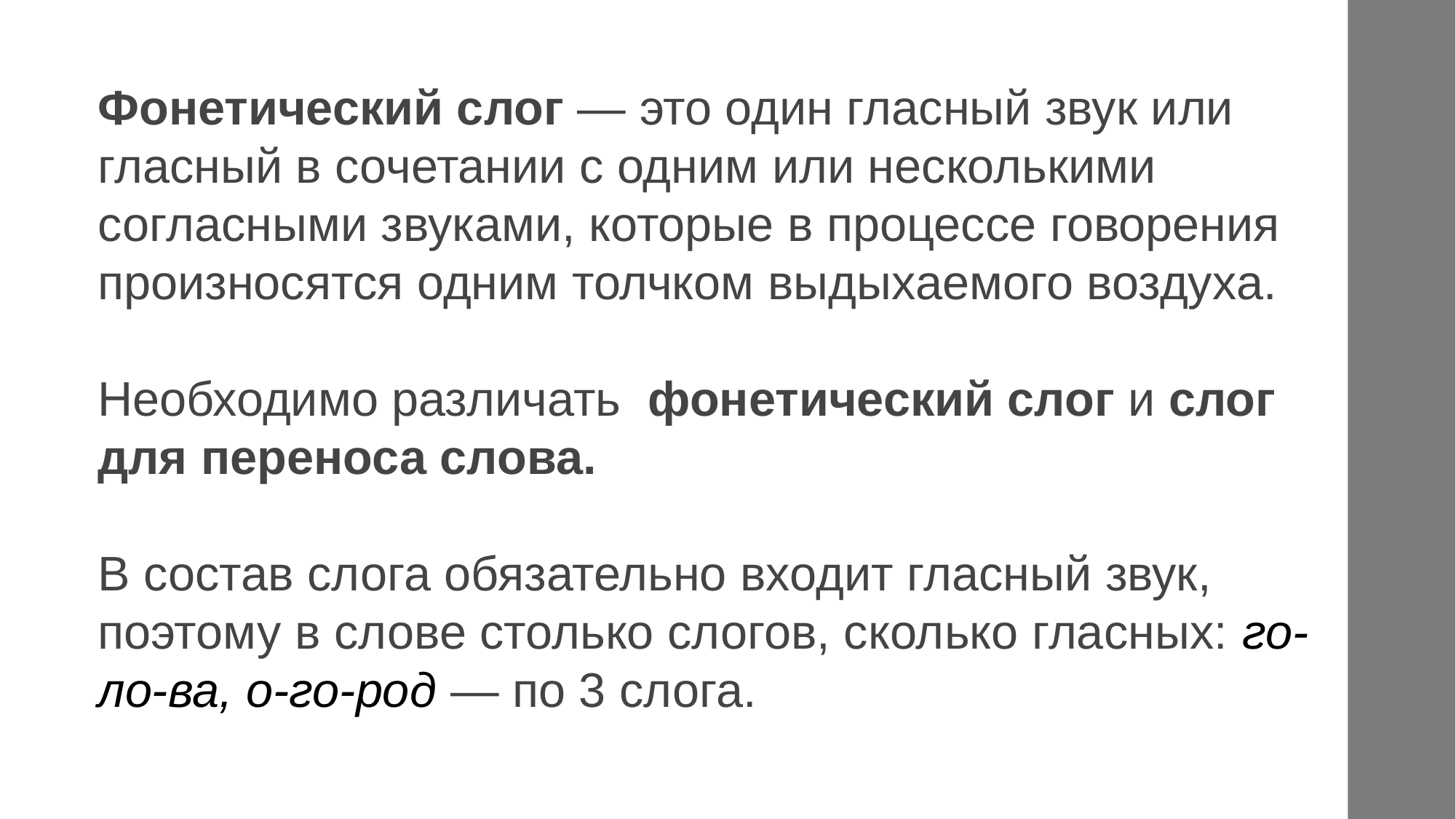

Фонетический слог — это один гласный звук или гласный в сочетании с одним или несколькими согласными звуками, которые в процессе говорения произносятся одним толчком выдыхаемого воздуха.

Необходимо различать  фонетический слог и слог для переноса слова.

В состав слога обязательно входит гласный звук, поэтому в слове столько слогов, сколько гласных: го-ло-ва, о-го-род — по 3 слога.